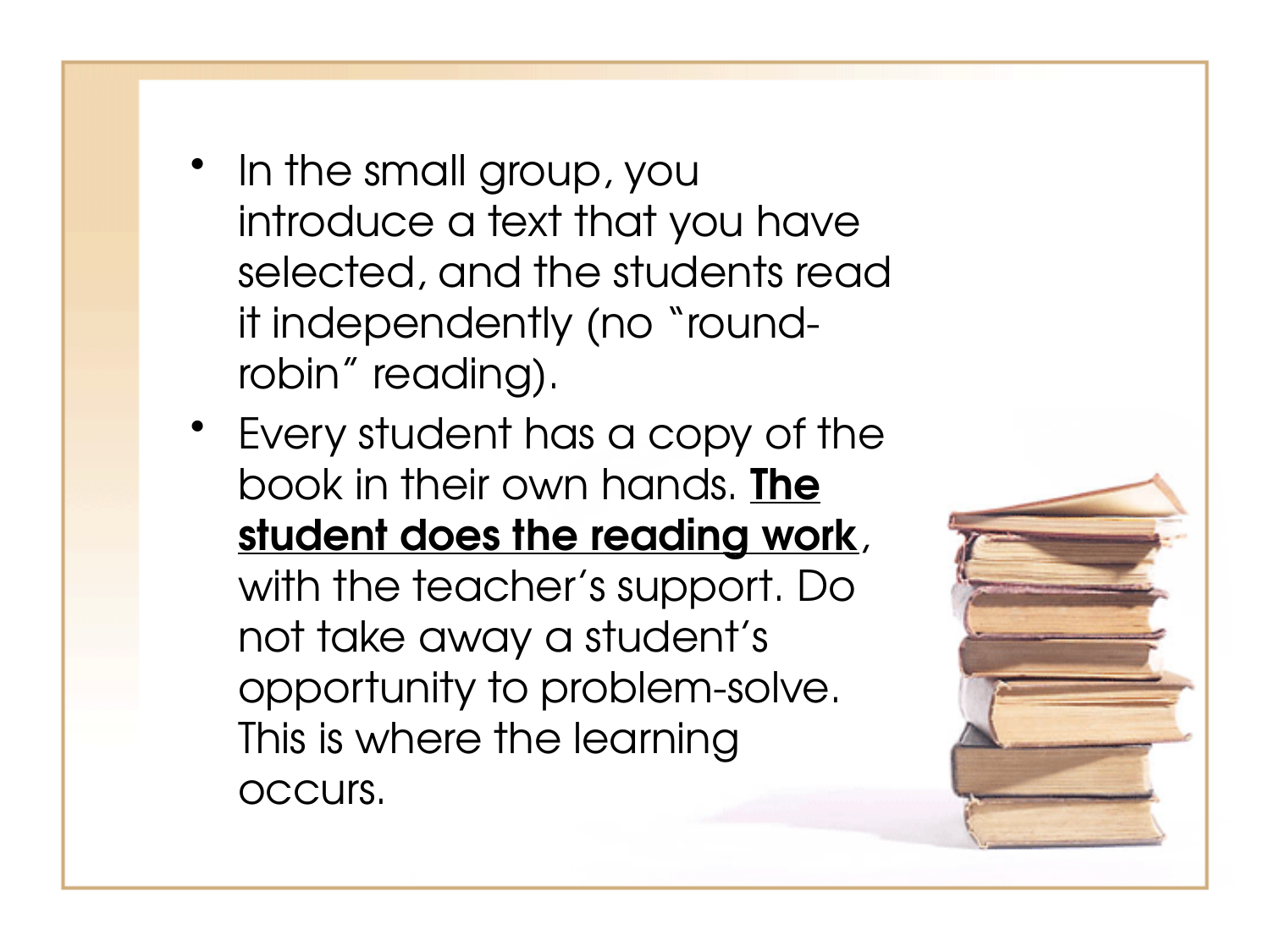

In the small group, you introduce a text that you have selected, and the students read it independently (no “round-robin” reading).
Every student has a copy of the book in their own hands. The student does the reading work, with the teacher’s support. Do not take away a student’s opportunity to problem-solve. This is where the learning occurs.